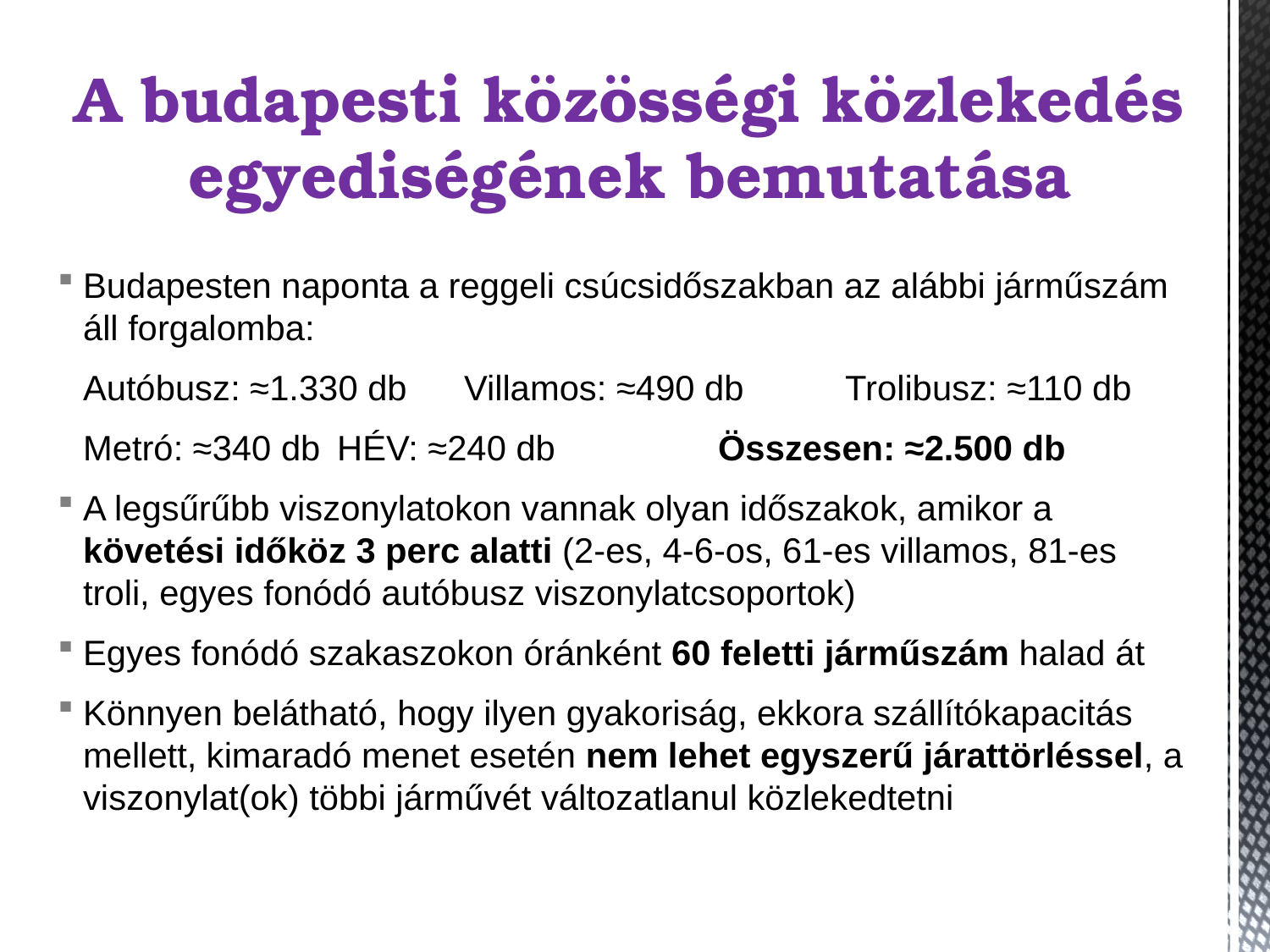

# A budapesti közösségi közlekedés egyediségének bemutatása
Budapesten naponta a reggeli csúcsidőszakban az alábbi járműszám áll forgalomba:
	Autóbusz: ≈1.330 db	Villamos: ≈490 db	Trolibusz: ≈110 db
	Metró: ≈340 db	HÉV: ≈240 db		Összesen: ≈2.500 db
A legsűrűbb viszonylatokon vannak olyan időszakok, amikor a követési időköz 3 perc alatti (2-es, 4-6-os, 61-es villamos, 81-es troli, egyes fonódó autóbusz viszonylatcsoportok)
Egyes fonódó szakaszokon óránként 60 feletti járműszám halad át
Könnyen belátható, hogy ilyen gyakoriság, ekkora szállítókapacitás mellett, kimaradó menet esetén nem lehet egyszerű járattörléssel, a viszonylat(ok) többi járművét változatlanul közlekedtetni